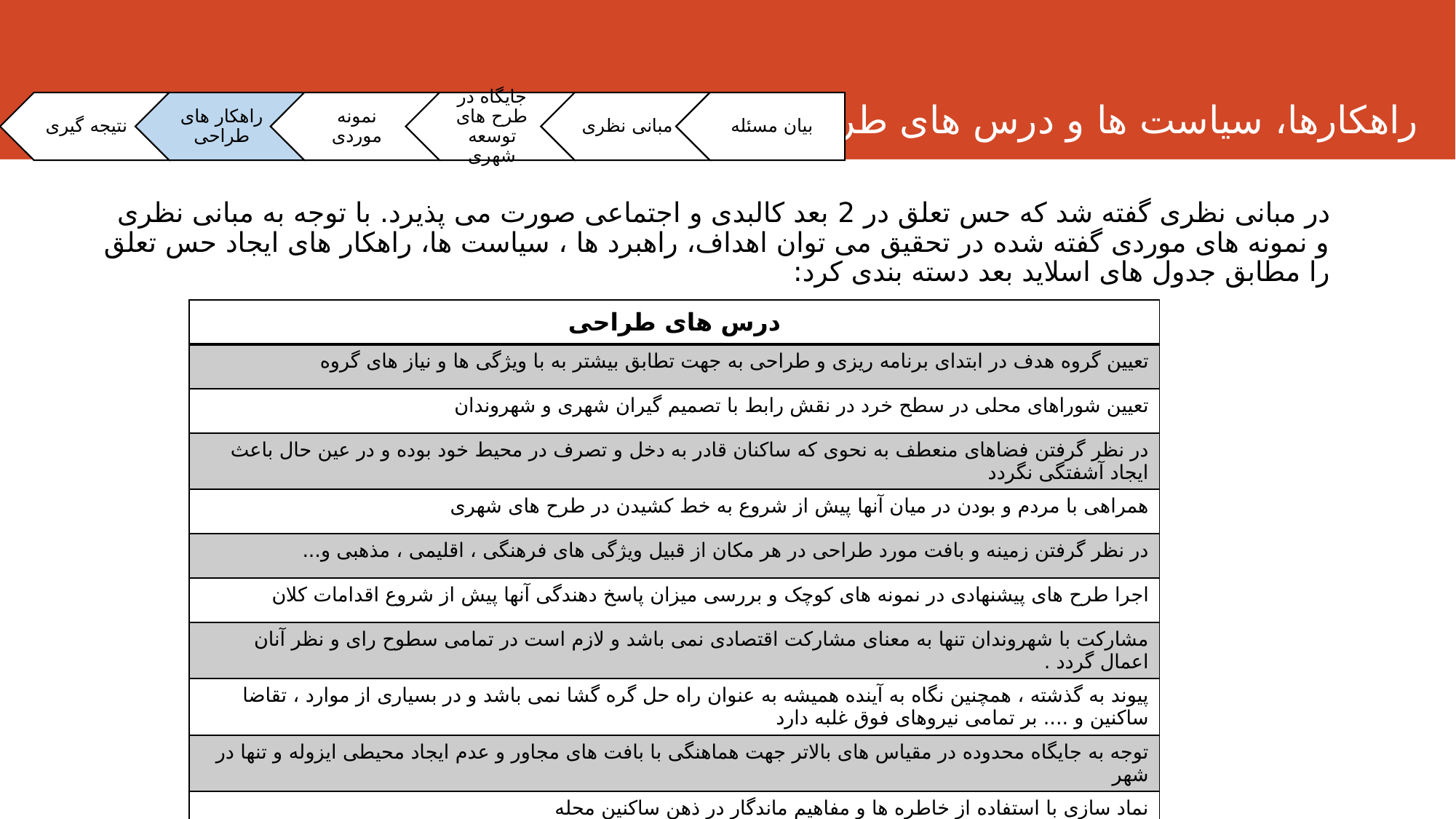

# راهکارها، سیاست ها و درس های طراحی
بیان مسئله
مبانی نظری
جایگاه در طرح های توسعه شهری
نمونه موردی
راهکار های طراحی
نتیجه گیری
در مبانی نظری گفته شد که حس تعلق در 2 بعد کالبدی و اجتماعی صورت می پذیرد. با توجه به مبانی نظری و نمونه های موردی گفته شده در تحقیق می توان اهداف، راهبرد ها ، سیاست ها، راهکار های ایجاد حس تعلق را مطابق جدول های اسلاید بعد دسته بندی کرد:

| درس های طراحی |
| --- |
| تعیین گروه هدف در ابتدای برنامه ریزی و طراحی به جهت تطابق بیشتر به با ویژگی ها و نیاز های گروه |
| تعیین شوراهای محلی در سطح خرد در نقش رابط با تصمیم گیران شهری و شهروندان |
| در نظر گرفتن فضاهای منعطف به نحوی که ساکنان قادر به دخل و تصرف در محیط خود بوده و در عین حال باعث ایجاد آشفتگی نگردد |
| همراهی با مردم و بودن در میان آنها پیش از شروع به خط کشیدن در طرح های شهری |
| در نظر گرفتن زمینه و بافت مورد طراحی در هر مکان از قبیل ویژگی های فرهنگی ، اقلیمی ، مذهبی و... |
| اجرا طرح های پیشنهادی در نمونه های کوچک و بررسی میزان پاسخ دهندگی آنها پیش از شروع اقدامات کلان |
| مشارکت با شهروندان تنها به معنای مشارکت اقتصادی نمی باشد و لازم است در تمامی سطوح رای و نظر آنان اعمال گردد . |
| پیوند به گذشته ، همچنین نگاه به آینده همیشه به عنوان راه حل گره گشا نمی باشد و در بسیاری از موارد ، تقاضا ساکنین و .... بر تمامی نیروهای فوق غلبه دارد |
| توجه به جایگاه محدوده در مقیاس های بالاتر جهت هماهنگی با بافت های مجاور و عدم ایجاد محیطی ایزوله و تنها در شهر |
| نماد سازی با استفاده از خاطره ها و مفاهیم ماندگار در ذهن ساکنین محله |